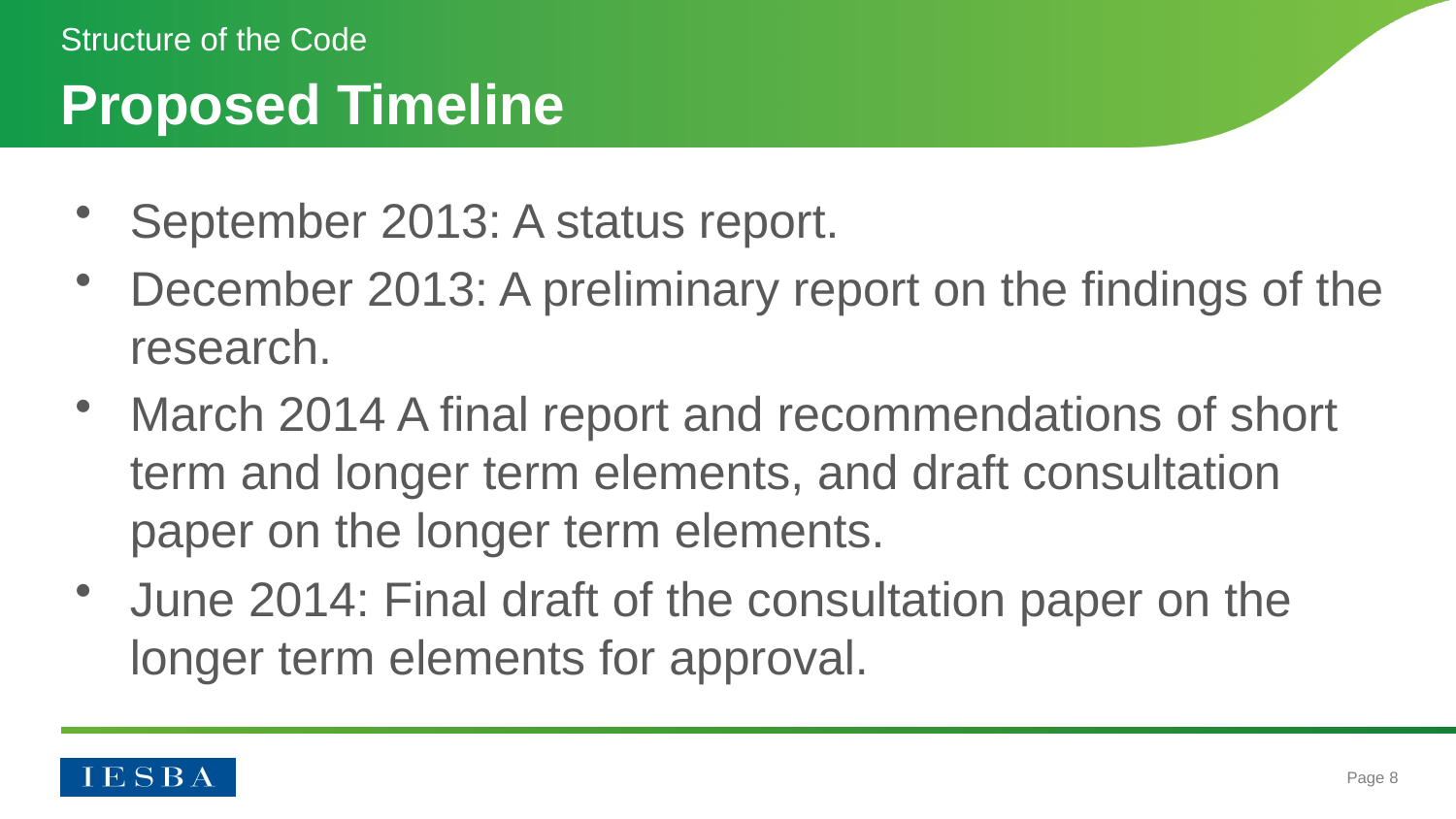

Structure of the Code

# Proposed Timeline
September 2013: A status report.
December 2013: A preliminary report on the findings of the research.
March 2014 A final report and recommendations of short term and longer term elements, and draft consultation paper on the longer term elements.
June 2014: Final draft of the consultation paper on the longer term elements for approval.